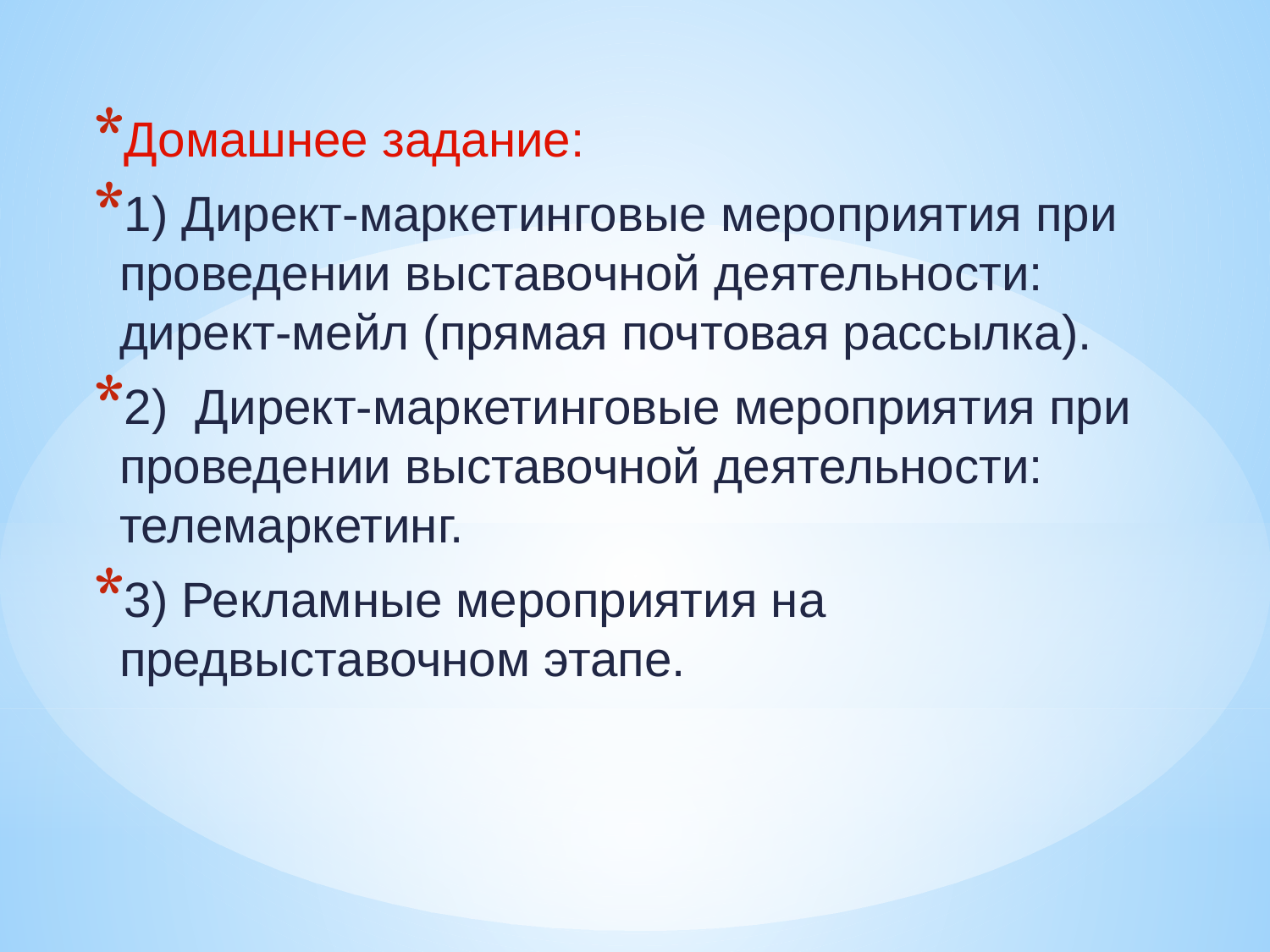

Домашнее задание:
1) Директ-маркетинговые мероприятия при проведении выставочной деятельности: директ-мейл (прямая почтовая рассылка).
2)  Директ-маркетинговые мероприятия при проведении выставочной деятельности: телемаркетинг.
3) Рекламные мероприятия на предвыставочном этапе.

#